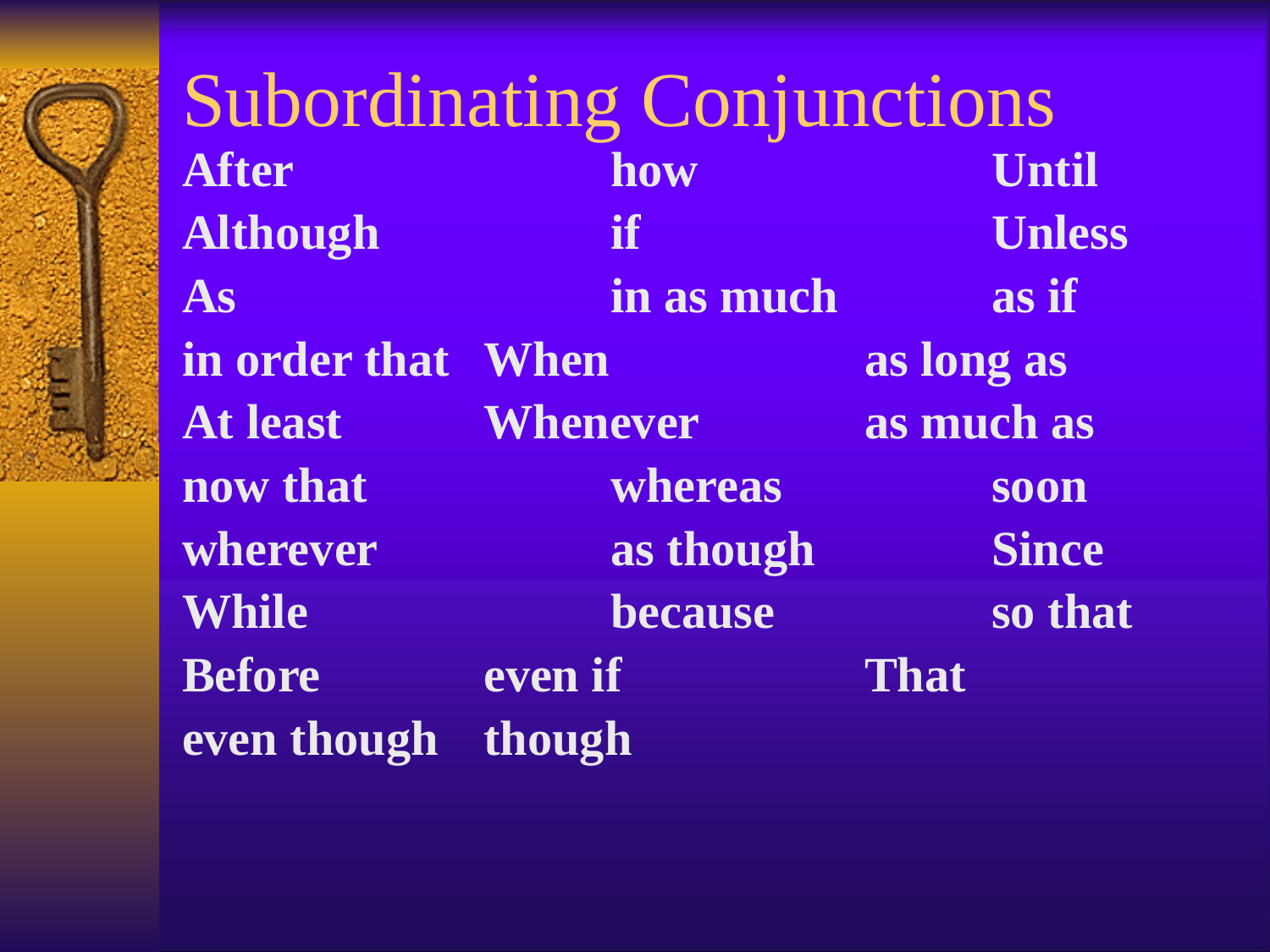

# Subordinating Conjunctions
After			how 			Until
Although		if 			Unless
As			in as much   	as if
in order that	When			as long as
At least 		Whenever		as much as
now that 		whereas 		soon
wherever		as though 		Since
While			because		so that
Before		even if 		That
even though  	though